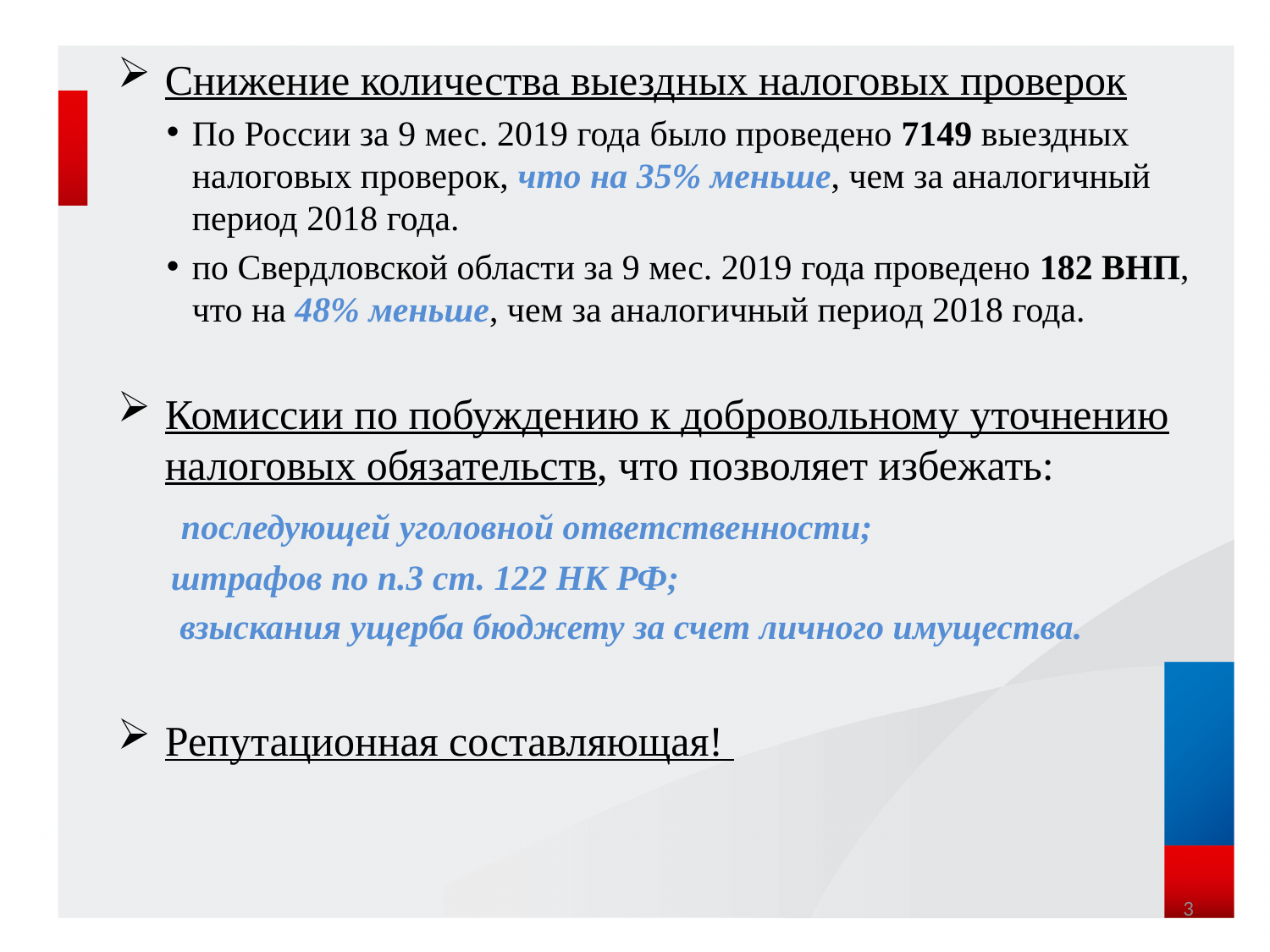

Снижение количества выездных налоговых проверок
По России за 9 мес. 2019 года было проведено 7149 выездных налоговых проверок, что на 35% меньше, чем за аналогичный период 2018 года.
по Свердловской области за 9 мес. 2019 года проведено 182 ВНП, что на 48% меньше, чем за аналогичный период 2018 года.

Комиссии по побуждению к добровольному уточнению налоговых обязательств, что позволяет избежать:
      последующей уголовной ответственности;
      штрафов по п.3 ст. 122 НК РФ;
       взыскания ущерба бюджету за счет личного имущества.

Репутационная составляющая!
3